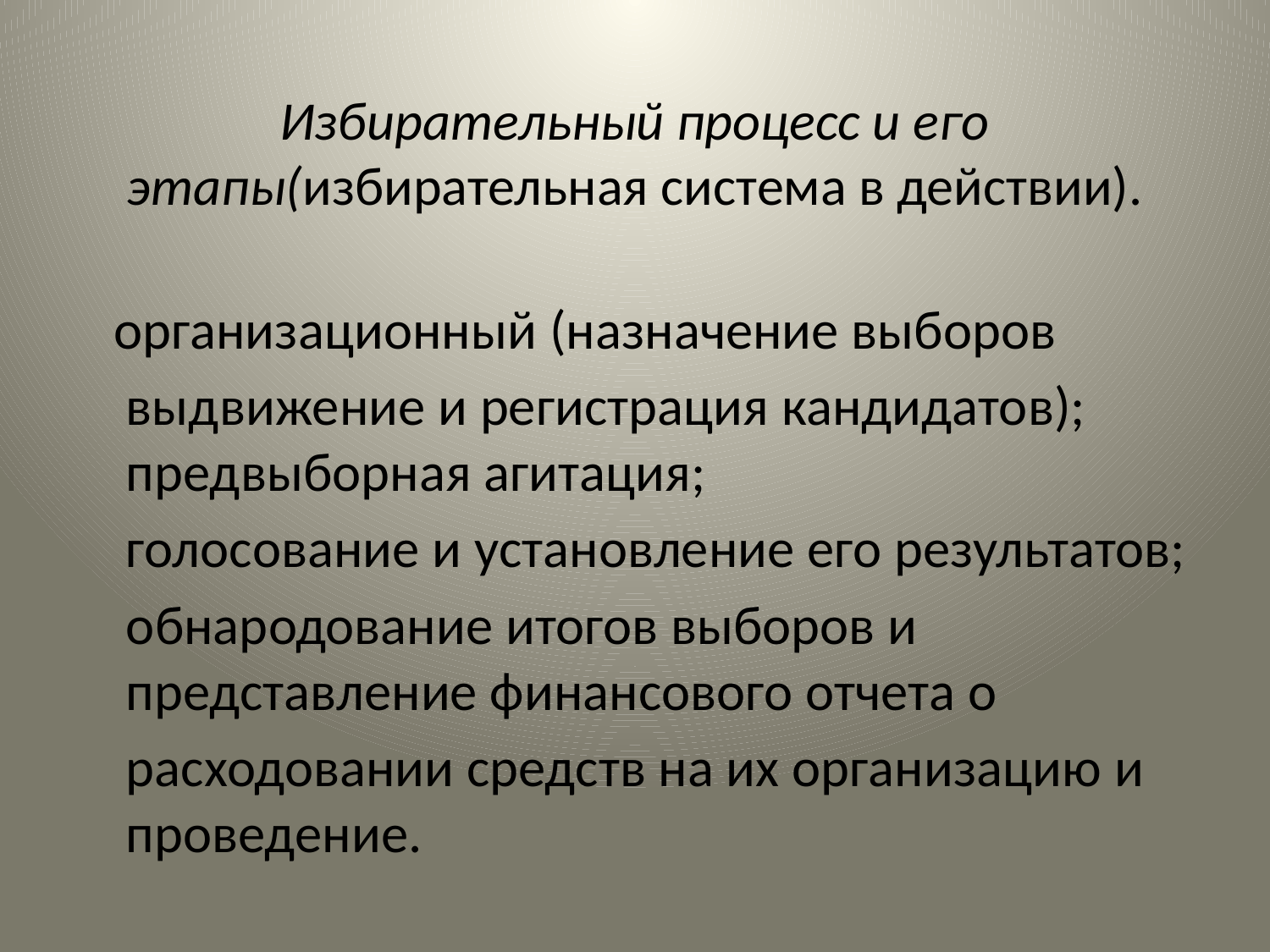

# Избирательный процесс и его этапы(избирательная система в действии).
   организационный (назначение выборов
    выдвижение и регистрация кандидатов); предвыборная агитация;
    голосование и установление его результатов;
    обнародование итогов выборов и представление финансового отчета о
    расходовании средств на их организацию и проведение.